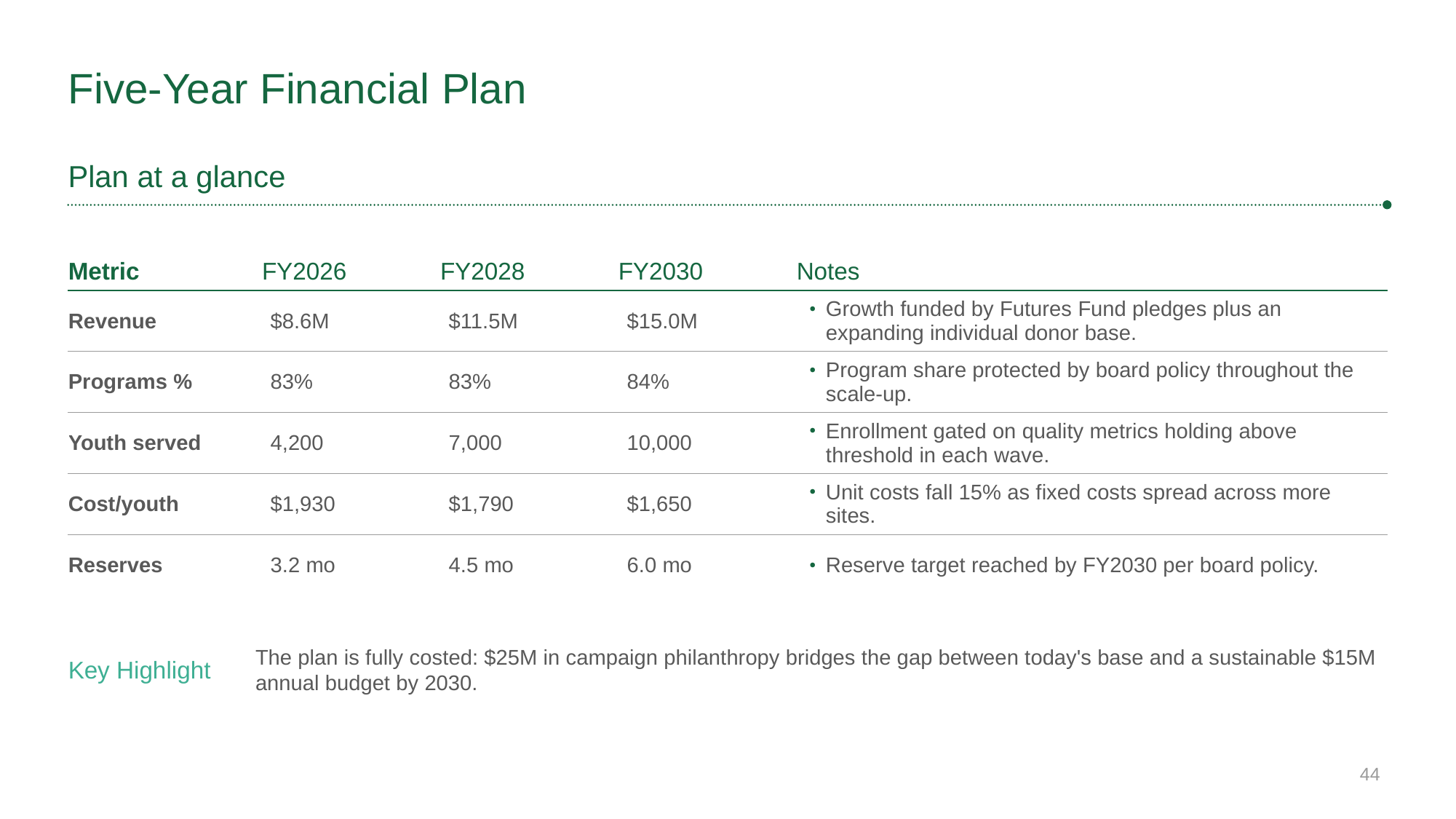

# Five-Year Financial Plan
Plan at a glance
| Metric | FY2026 | FY2028 | FY2030 | Notes |
| --- | --- | --- | --- | --- |
| Revenue | $8.6M | $11.5M | $15.0M | Growth funded by Futures Fund pledges plus an expanding individual donor base. |
| Programs % | 83% | 83% | 84% | Program share protected by board policy throughout the scale-up. |
| Youth served | 4,200 | 7,000 | 10,000 | Enrollment gated on quality metrics holding above threshold in each wave. |
| Cost/youth | $1,930 | $1,790 | $1,650 | Unit costs fall 15% as fixed costs spread across more sites. |
| Reserves | 3.2 mo | 4.5 mo | 6.0 mo | Reserve target reached by FY2030 per board policy. |
The plan is fully costed: $25M in campaign philanthropy bridges the gap between today's base and a sustainable $15M annual budget by 2030.
Key Highlight
44